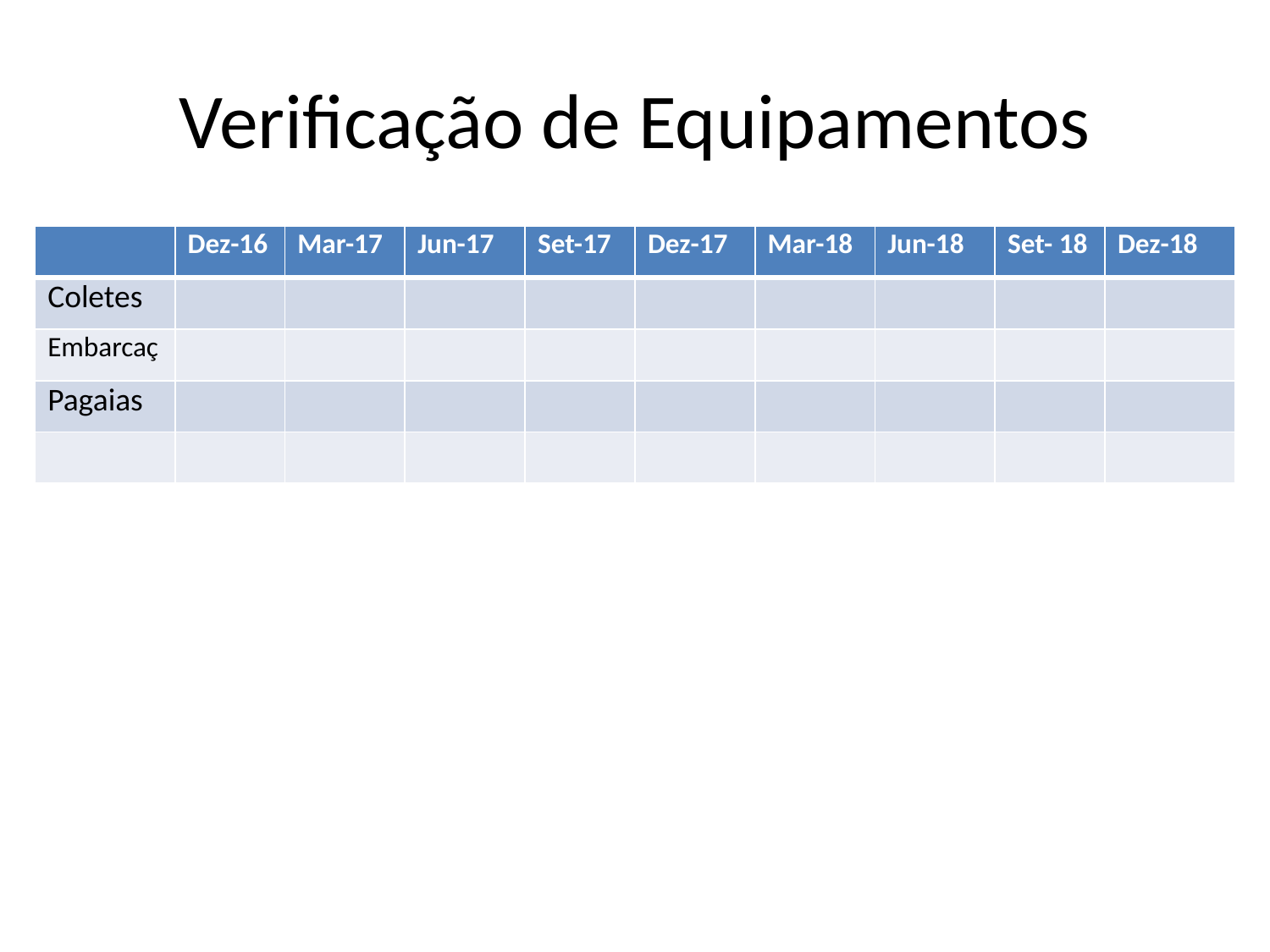

# Verificação de Equipamentos
|  | Dez-16 | Mar-17 | Jun-17 | Set-17 | Dez-17 | Mar-18 | Jun-18 | Set- 18 | Dez-18 |
| --- | --- | --- | --- | --- | --- | --- | --- | --- | --- |
| Coletes |  |  |  |  |  |  |  |  |  |
| Embarcaç |  |  |  |  |  |  |  |  |  |
| Pagaias |  |  |  |  |  |  |  |  |  |
|  |  |  |  |  |  |  |  |  |  |